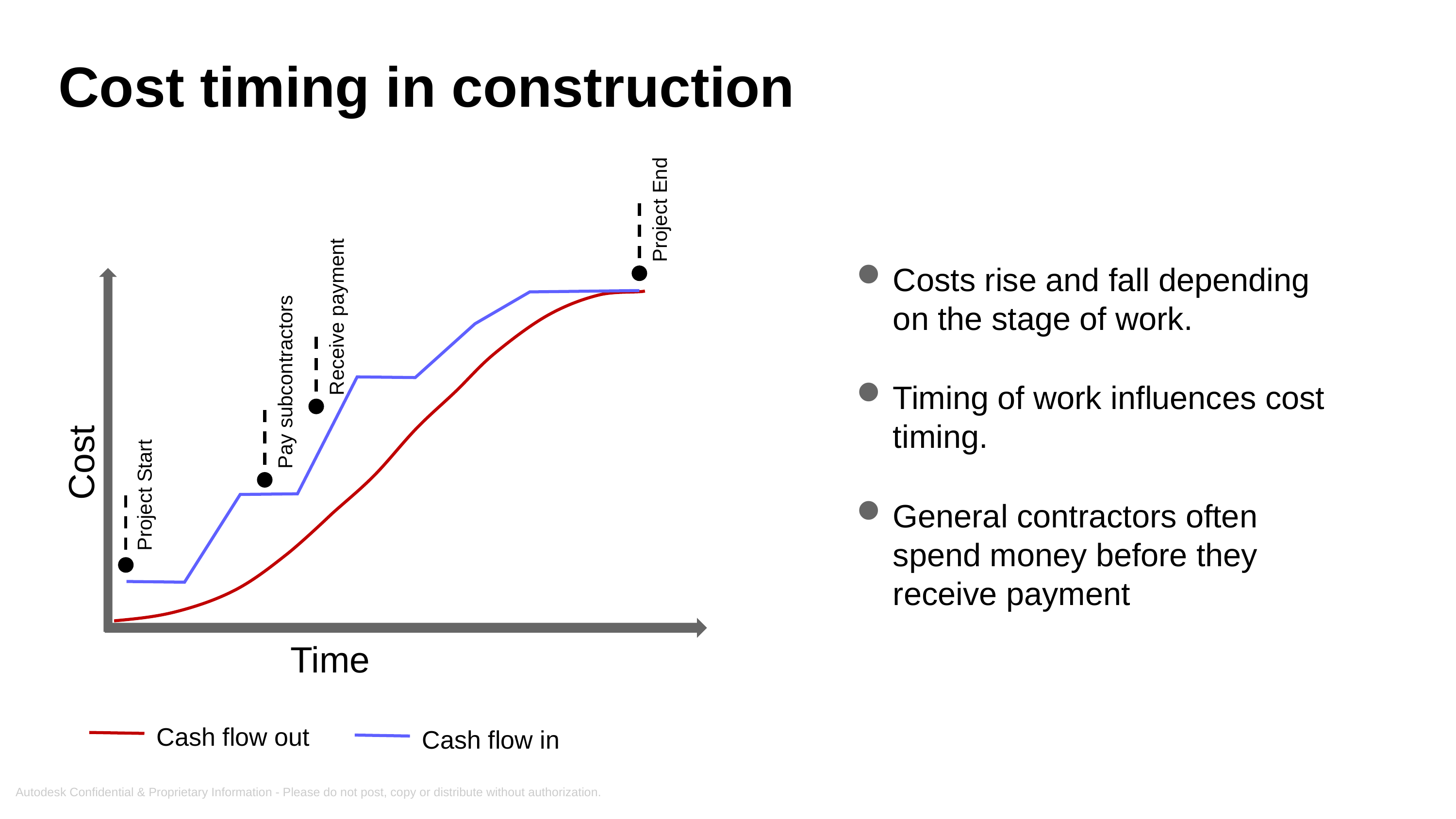

Project End

Project Start

Receive payment

Pay subcontractors

# Cost timing in construction

Costs rise and fall depending on the stage of work.
Timing of work influences cost timing.
General contractors often spend money before they receive payment

Cost

Time
Cash flow out
Cash flow in
Autodesk Confidential & Proprietary Information - Please do not post, copy or distribute without authorization.